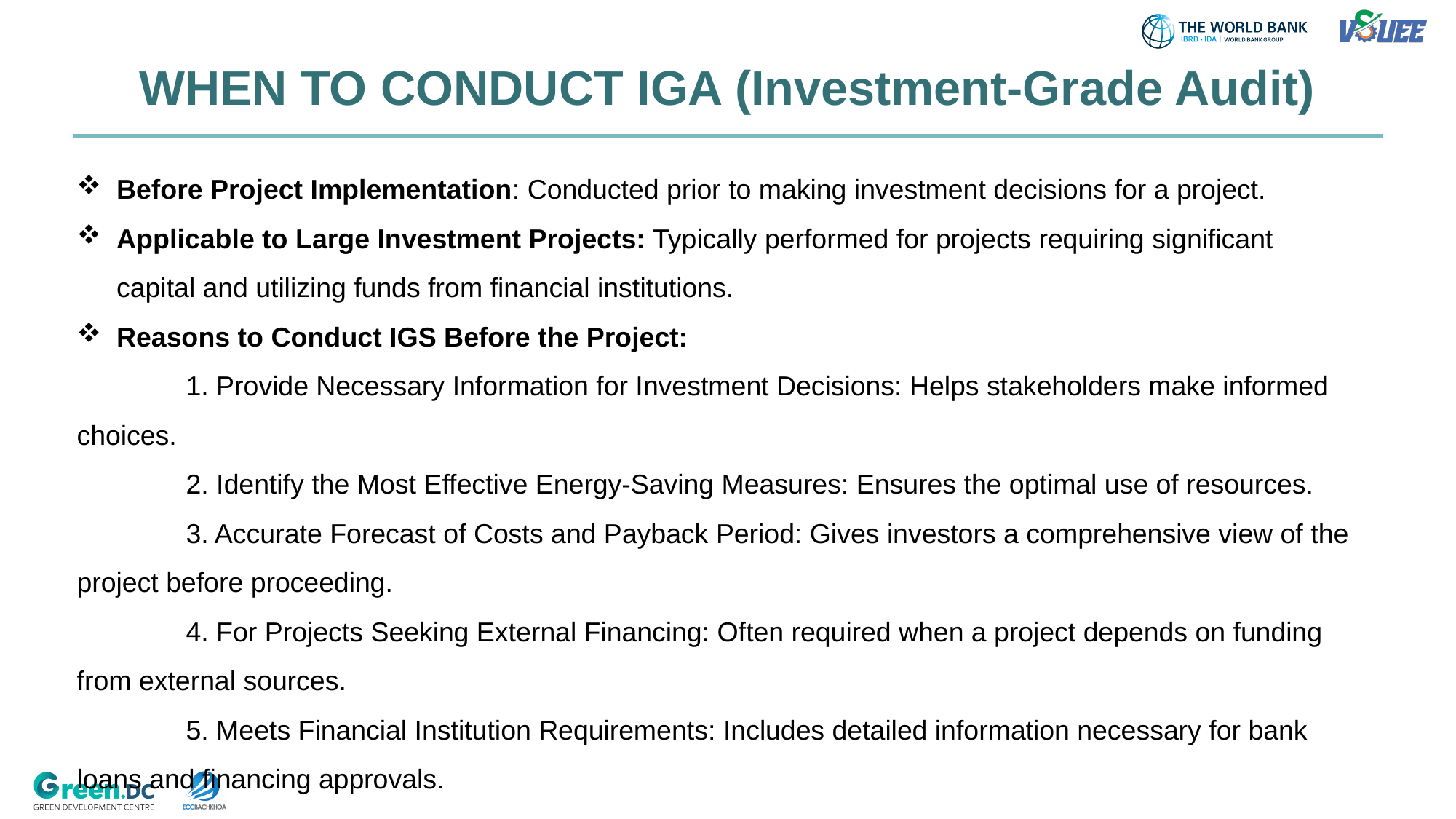

# WHEN TO CONDUCT IGA (Investment-Grade Audit)
Before Project Implementation: Conducted prior to making investment decisions for a project.
Applicable to Large Investment Projects: Typically performed for projects requiring significant capital and utilizing funds from financial institutions.
Reasons to Conduct IGS Before the Project:
	1. Provide Necessary Information for Investment Decisions: Helps stakeholders make informed choices.
	2. Identify the Most Effective Energy-Saving Measures: Ensures the optimal use of resources.
	3. Accurate Forecast of Costs and Payback Period: Gives investors a comprehensive view of the project before proceeding.
	4. For Projects Seeking External Financing: Often required when a project depends on funding from external sources.
	5. Meets Financial Institution Requirements: Includes detailed information necessary for bank loans and financing approvals.
4